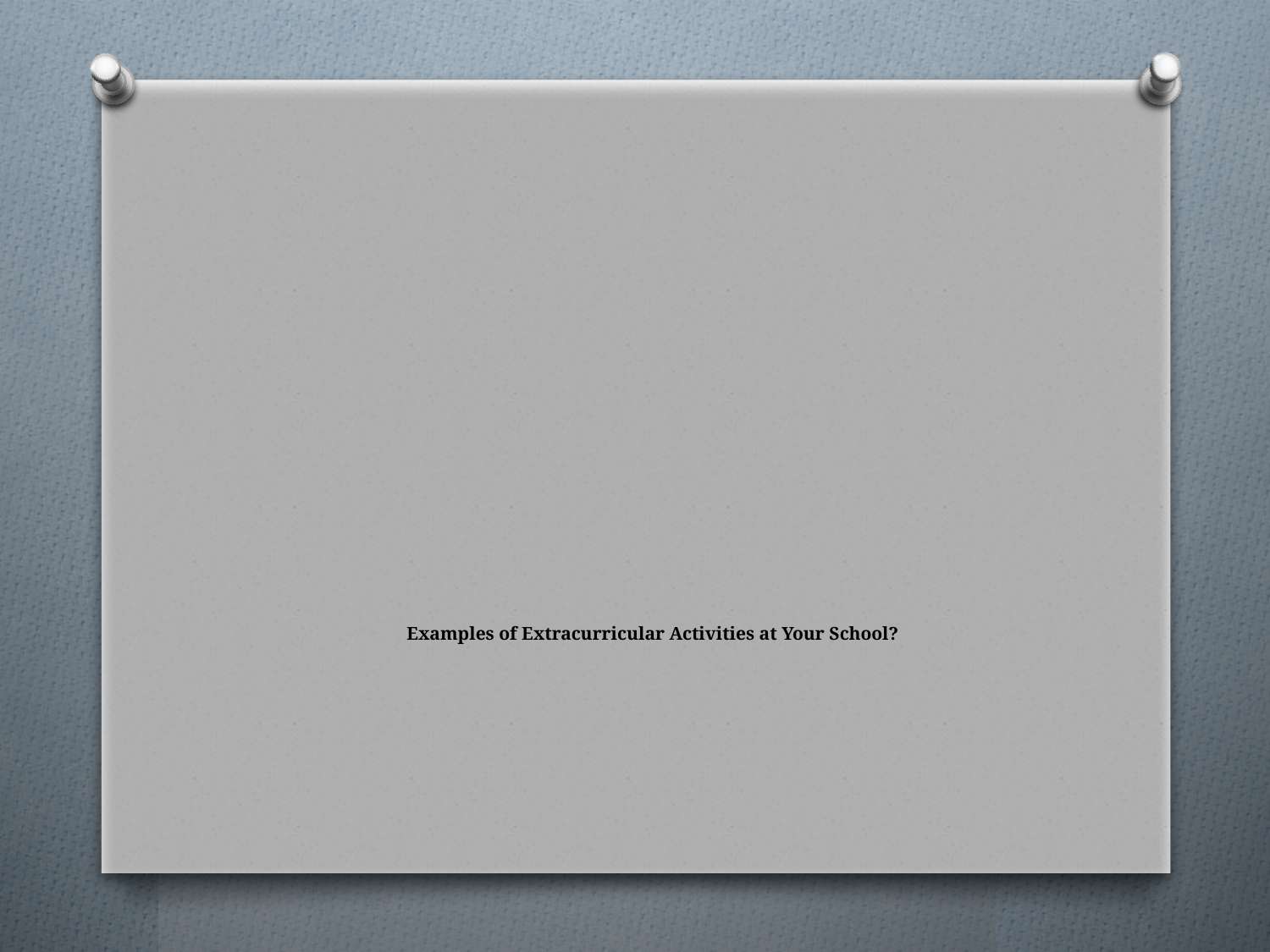

# Examples of Extracurricular Activities at Your School?